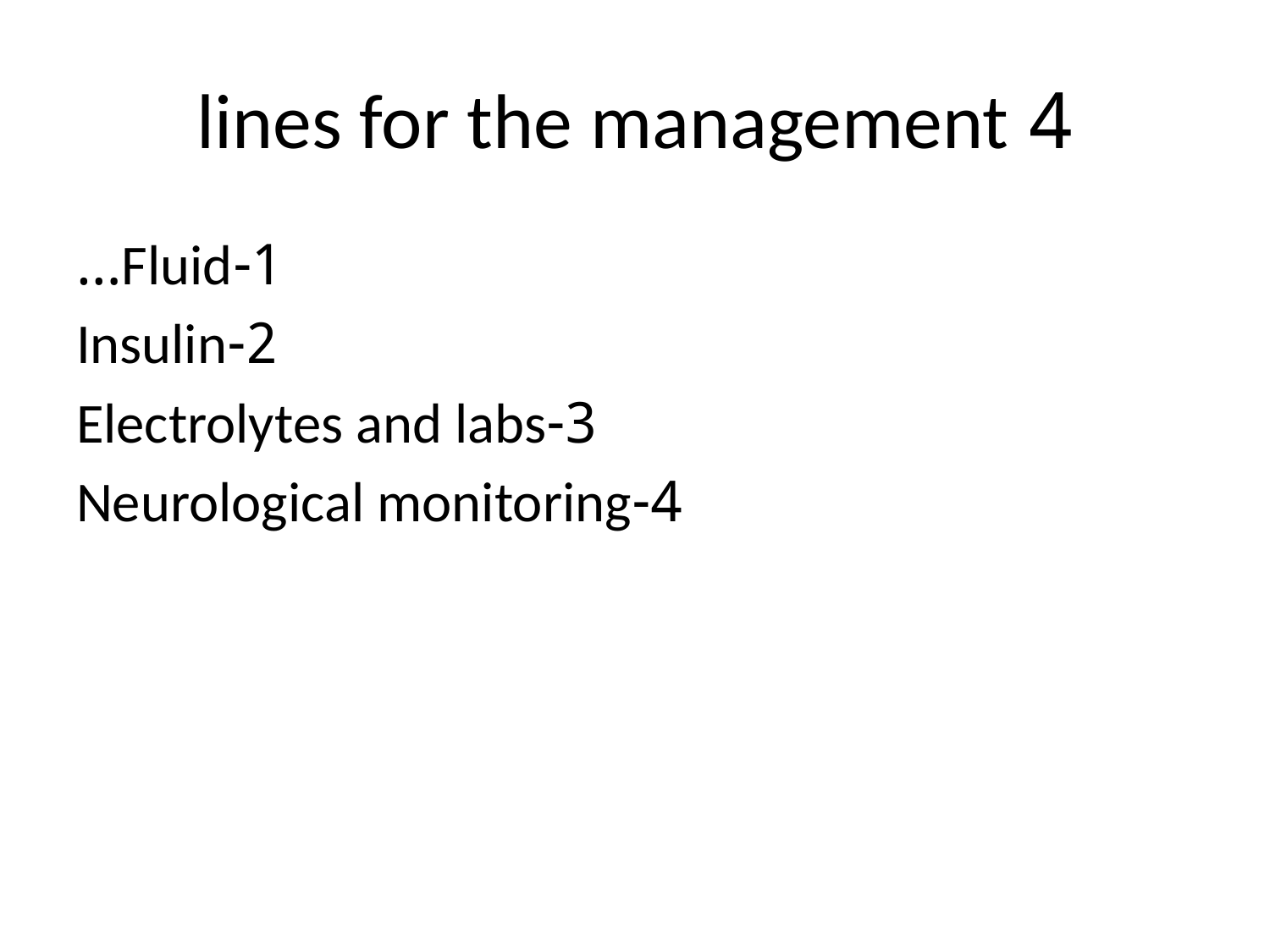

# 4 lines for the management
1-Fluid…
2-Insulin
3-Electrolytes and labs
4-Neurological monitoring